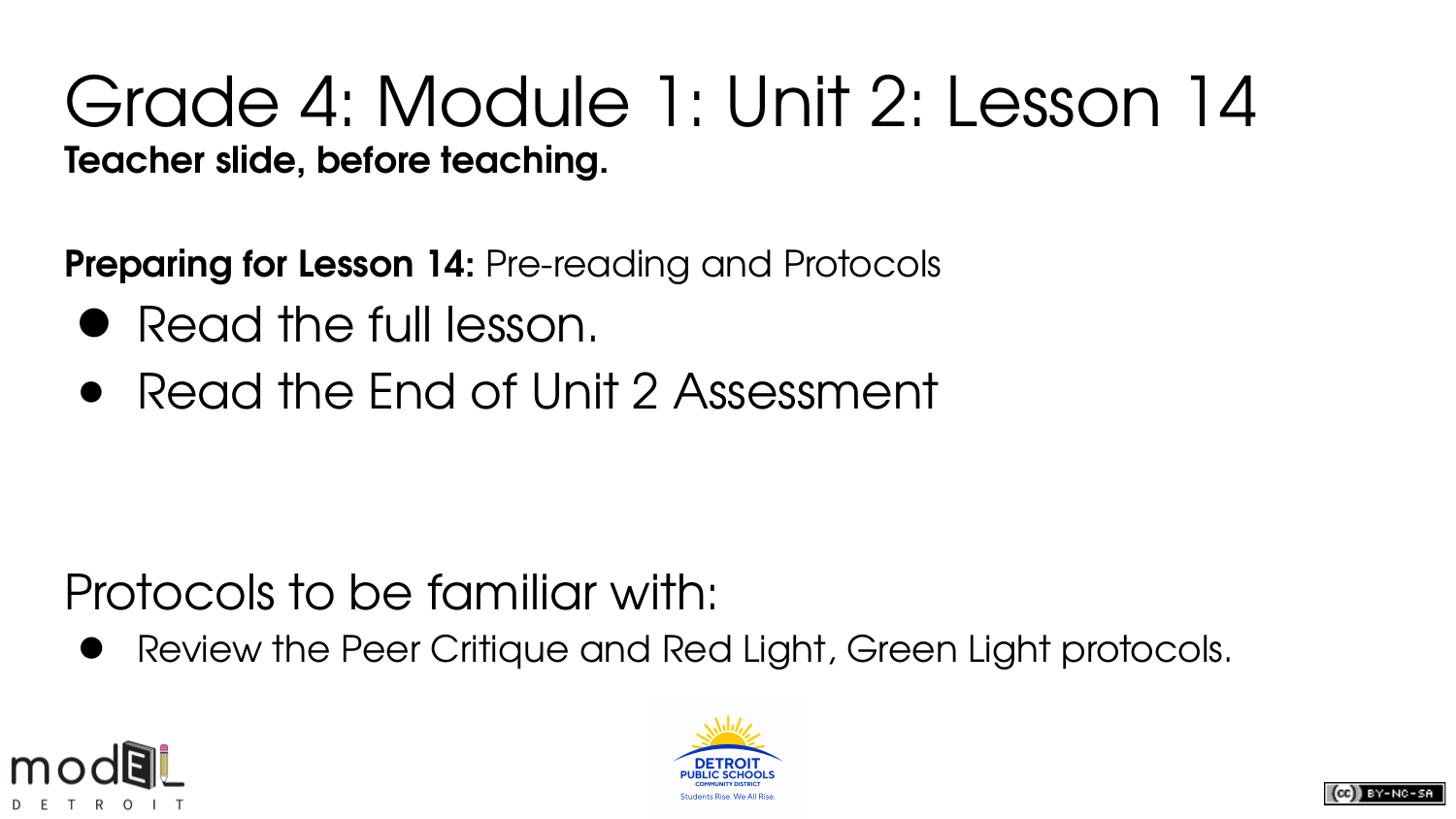

# Grade 4: Module 1: Unit 2: Lesson 14
Teacher slide, before teaching.
Preparing for Lesson 14: Pre-reading and Protocols
Read the full lesson.
Read the End of Unit 2 Assessment

Protocols to be familiar with:
Review the Peer Critique and Red Light, Green Light protocols.